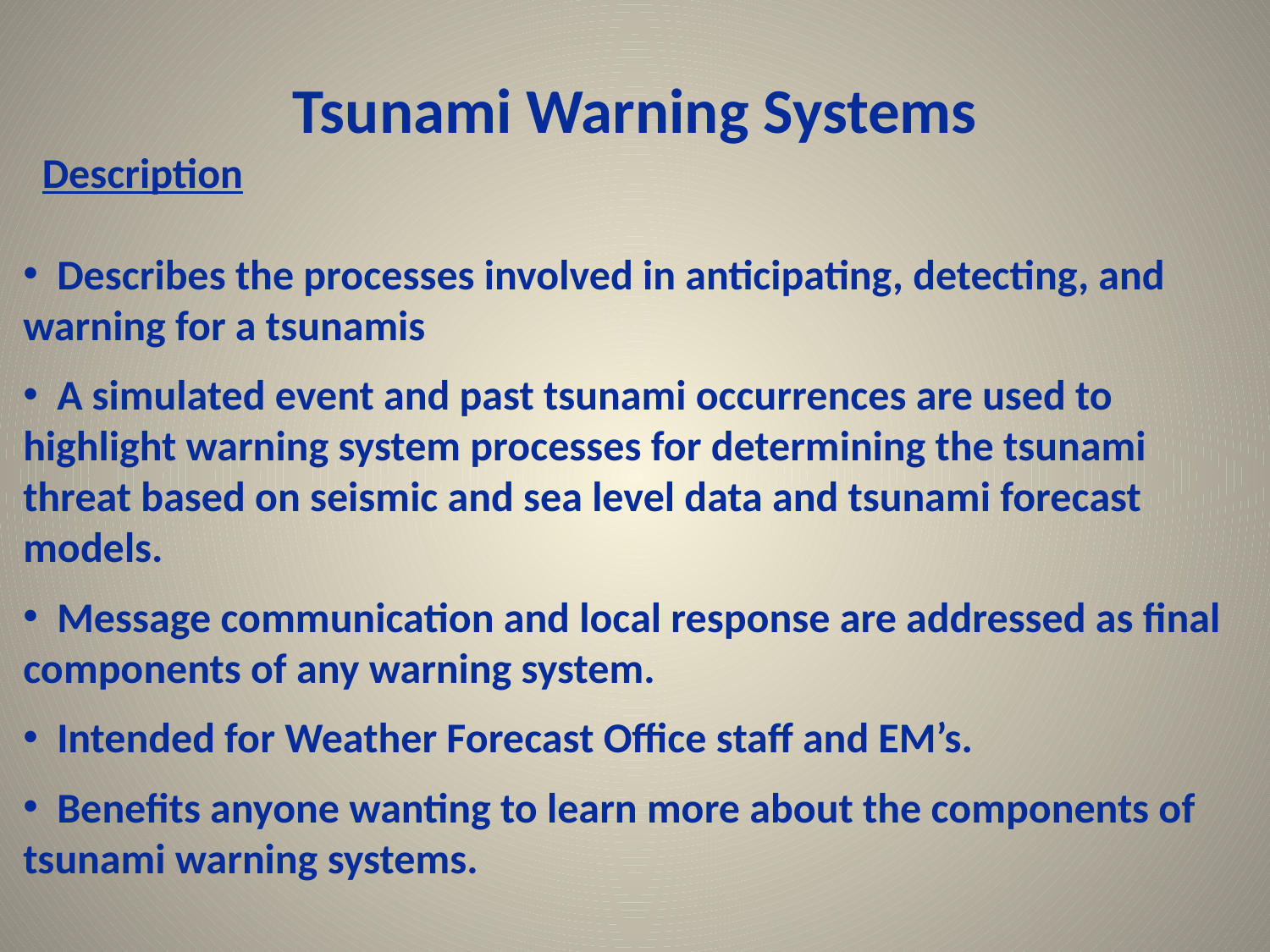

Tsunami Warning Systems
  Description

  Describes the processes involved in anticipating, detecting, and warning for a tsunamis

  A simulated event and past tsunami occurrences are used to highlight warning system processes for determining the tsunami threat based on seismic and sea level data and tsunami forecast models.

  Message communication and local response are addressed as final components of any warning system.

  Intended for Weather Forecast Office staff and EM’s.

  Benefits anyone wanting to learn more about the components of tsunami warning systems.